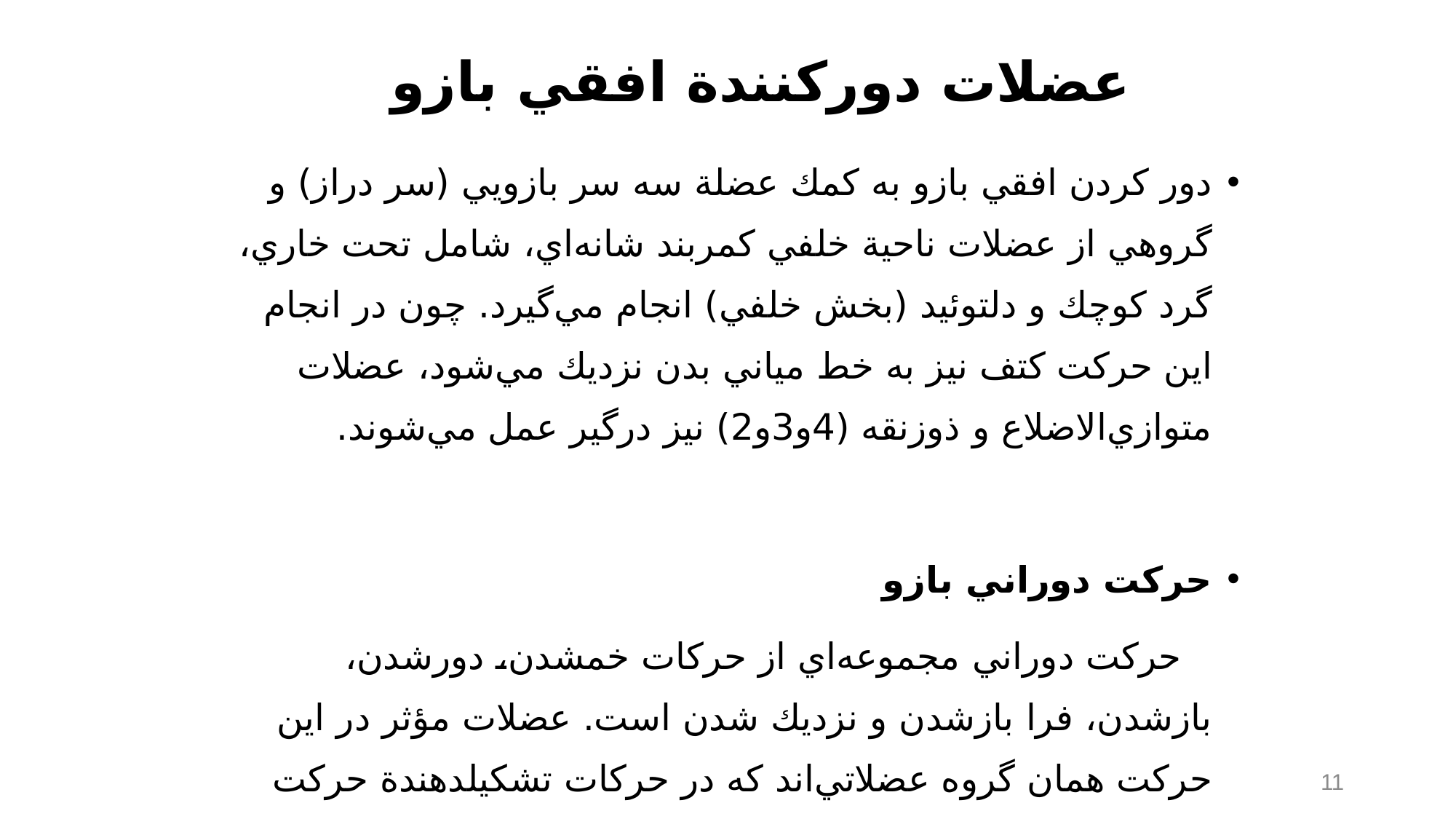

# عضلات دوركنندة افقي بازو
دور كردن افقي بازو به كمك عضلة سه سر بازويي (سر دراز) و گروهي از عضلات ناحية خلفي كمربند شانه‌اي، شامل تحت خاري، گرد كوچك و دلتوئيد (بخش خلفي) انجام مي‌گيرد. چون در انجام اين حركت كتف نيز به خط مياني بدن نزديك مي‌شود، عضلات متوازي‌الاضلاع و ذوزنقه (4و3و2) نيز درگير عمل مي‌شوند.

حركت دوراني بازو
     حركت دوراني مجموعه‌اي از حركات خم‎شدن، دورشدن، بازشدن، فرا بازشدن و نزديك شدن است. عضلات مؤثر در اين حركت همان گروه عضلاتي‌اند كه در حركات تشكيل‎دهندة حركت دوراني بازو دخالت دارند.
11